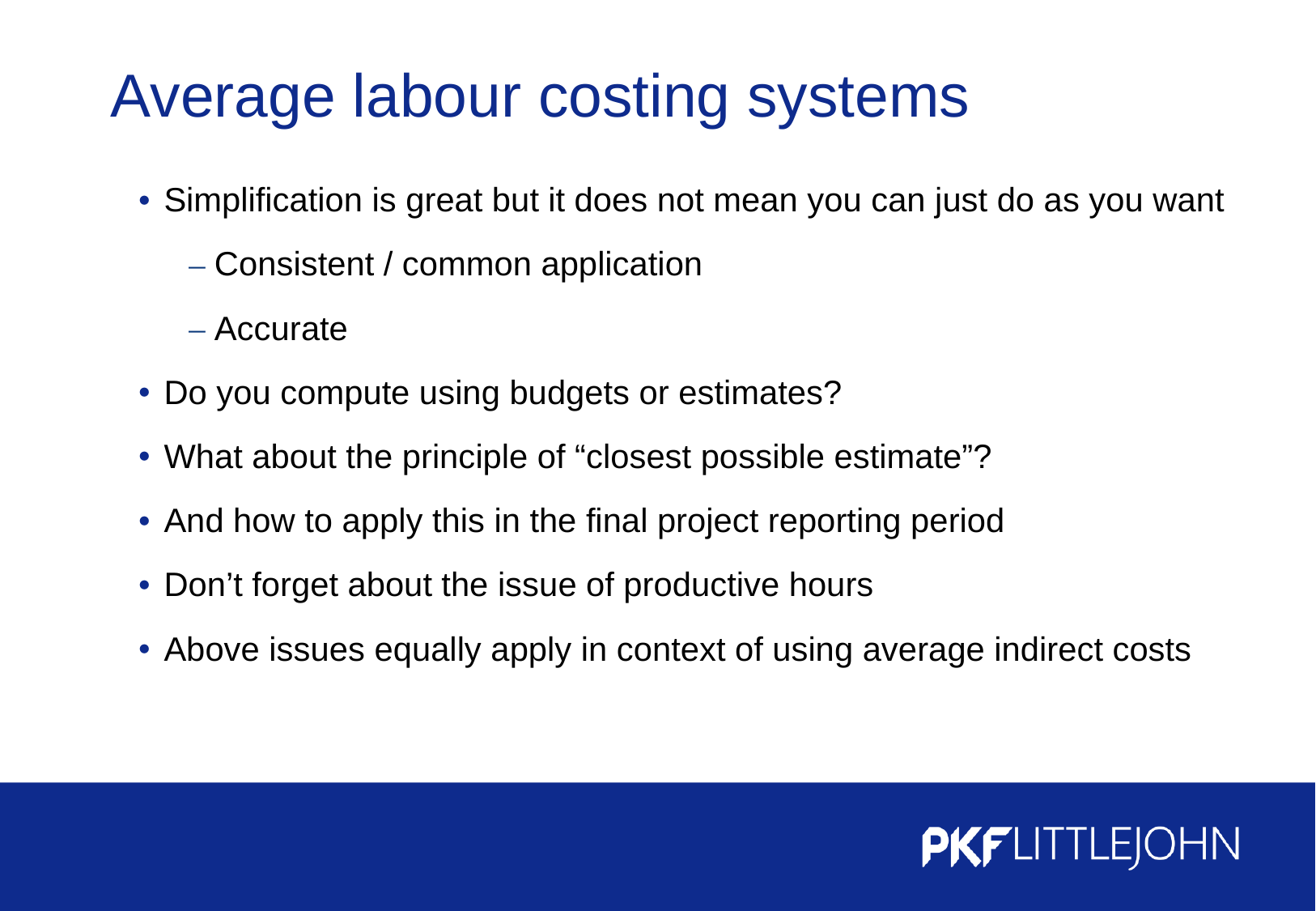

# Average labour costing systems
Simplification is great but it does not mean you can just do as you want
Consistent / common application
Accurate
Do you compute using budgets or estimates?
What about the principle of “closest possible estimate”?
And how to apply this in the final project reporting period
Don’t forget about the issue of productive hours
Above issues equally apply in context of using average indirect costs